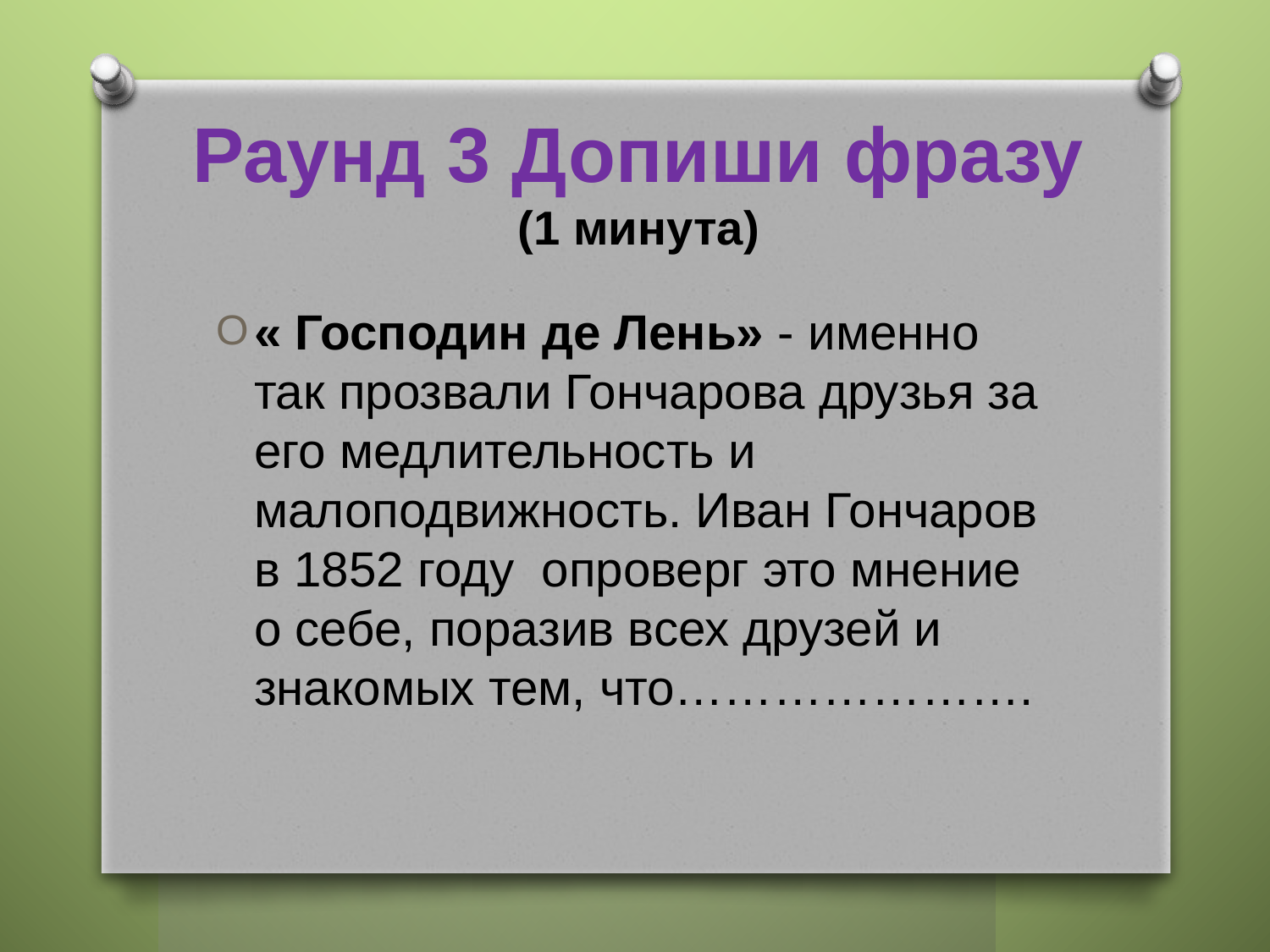

# Раунд 3 Допиши фразу (1 минута)
« Господин де Лень» - именно так прозвали Гончарова друзья за его медлительность и малоподвижность. Иван Гончаров в 1852 году  опроверг это мнение о себе, поразив всех друзей и знакомых тем, что………………….